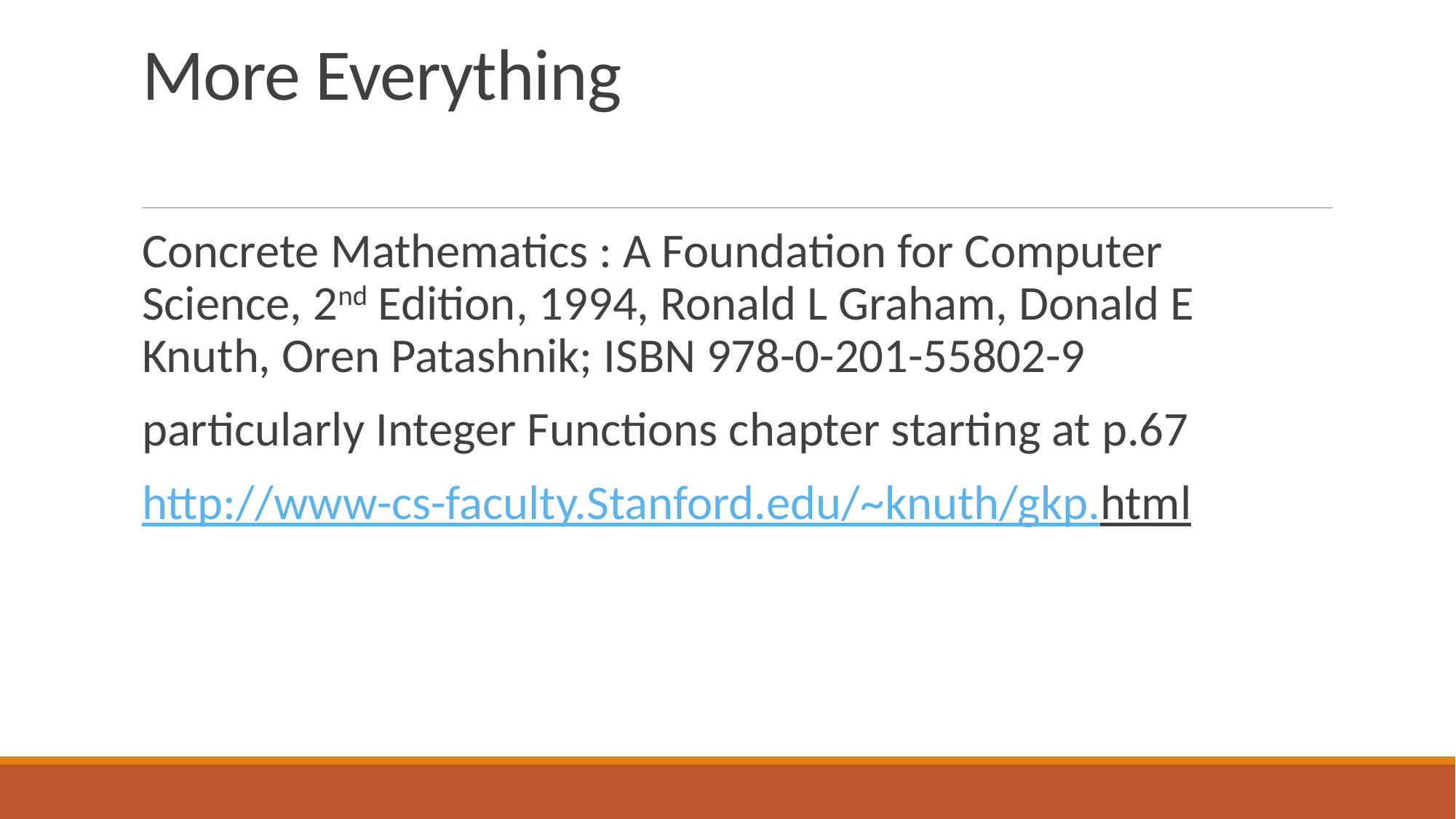

# More Everything
Concrete Mathematics : A Foundation for Computer Science, 2nd Edition, 1994, Ronald L Graham, Donald E Knuth, Oren Patashnik; ISBN 978-0-201-55802-9
particularly Integer Functions chapter starting at p.67
http://www-cs-faculty.Stanford.edu/~knuth/gkp.html